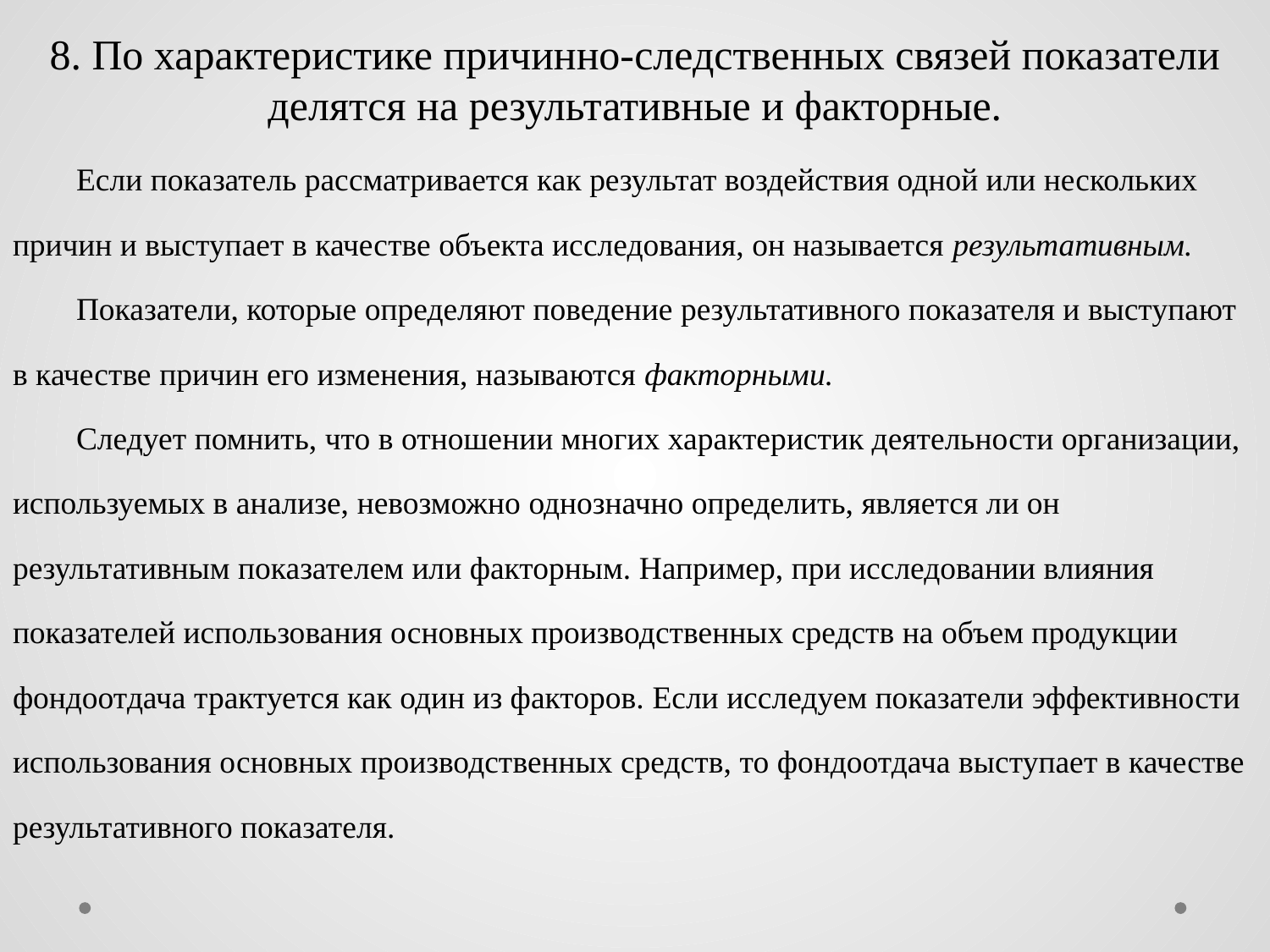

# 8. По характеристике причинно-следственных связей показатели делятся на результативные и факторные.
Если показатель рассматривается как результат воздействия одной или нескольких причин и выступает в качестве объекта исследования, он называется результативным.
Показатели, которые определяют поведение результативного показателя и выступают в качестве причин его изменения, называются факторными.
Следует помнить, что в отношении многих характеристик деятельности организации, используемых в анализе, невозможно однозначно определить, является ли он результативным показателем или факторным. Например, при исследовании влияния показателей использования основных производственных средств на объем продукции фондоотдача трактуется как один из факторов. Если исследуем показатели эффективности использования основных производственных средств, то фондоотдача выступает в качестве результативного показателя.